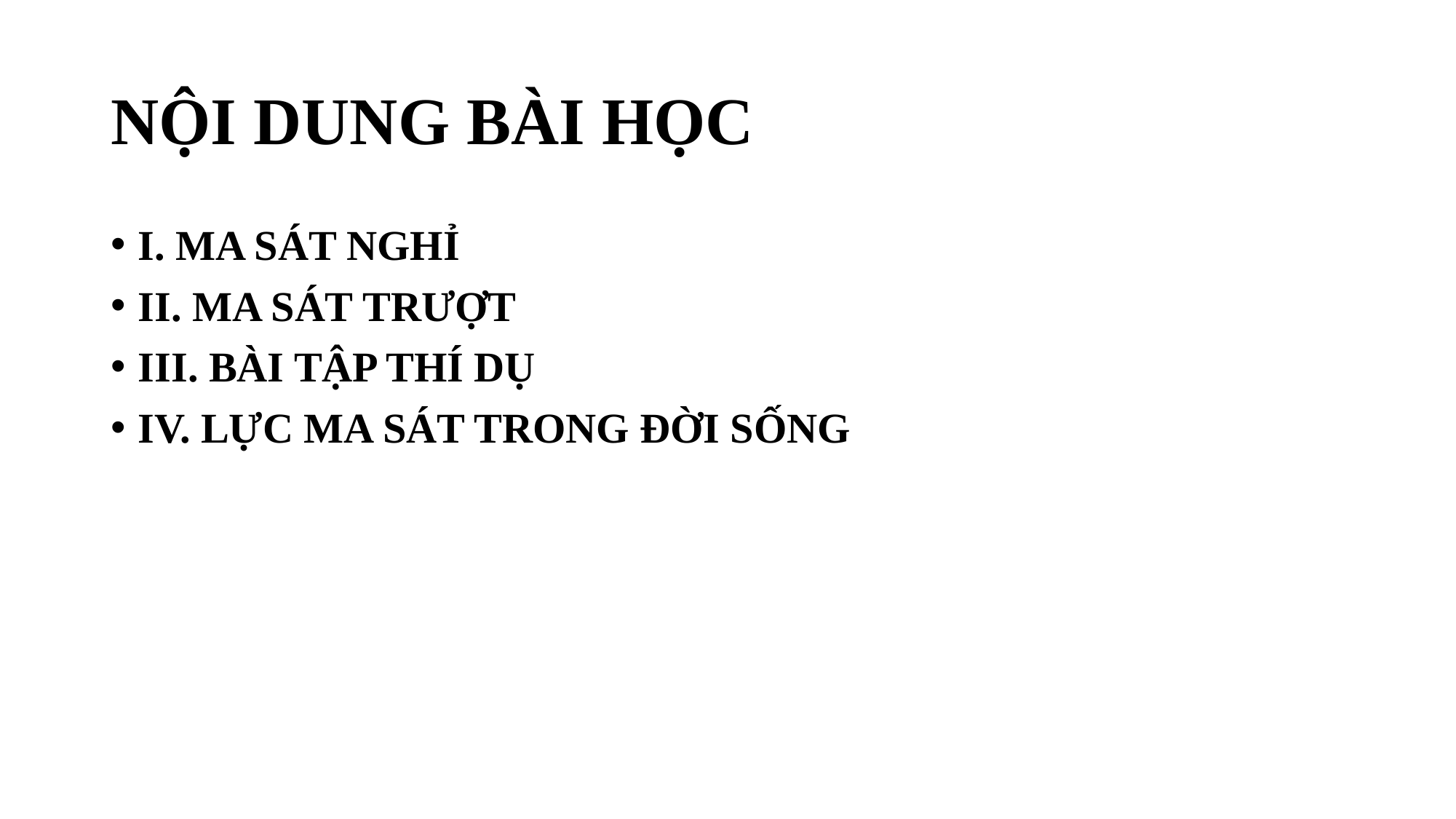

# NỘI DUNG BÀI HỌC
I. MA SÁT NGHỈ
II. MA SÁT TRƯỢT
III. BÀI TẬP THÍ DỤ
IV. LỰC MA SÁT TRONG ĐỜI SỐNG